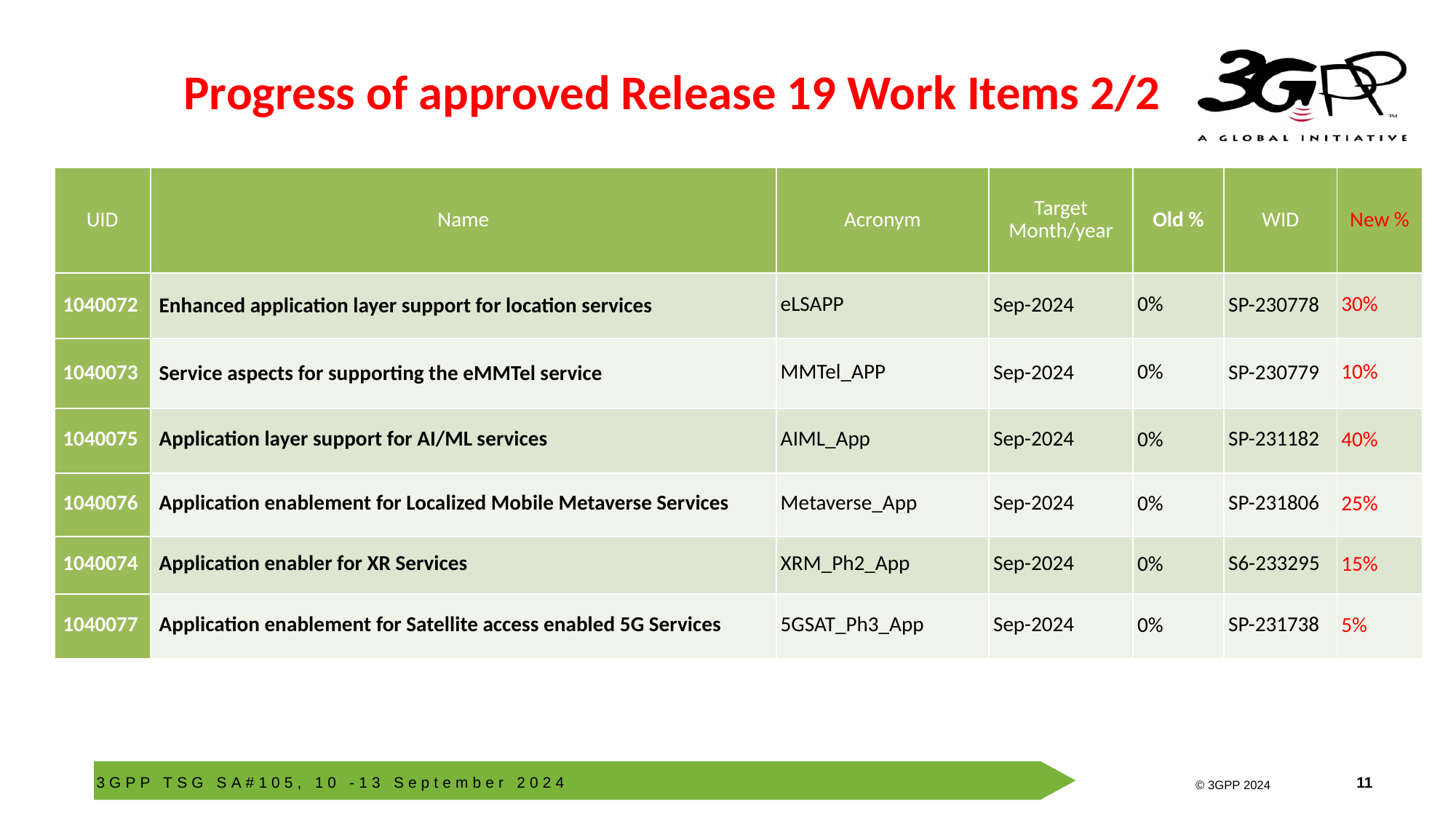

# Progress of approved Release 19 Work Items 2/2
| UID | Name | Acronym | Target Month/year | Old % | WID | New % |
| --- | --- | --- | --- | --- | --- | --- |
| 1040072 | Enhanced application layer support for location services | eLSAPP | Sep-2024 | 0% | SP-230778 | 30% |
| 1040073 | Service aspects for supporting the eMMTel service | MMTel\_APP | Sep-2024 | 0% | SP-230779 | 10% |
| 1040075 | Application layer support for AI/ML services | AIML\_App | Sep-2024 | 0% | SP-231182 | 40% |
| 1040076 | Application enablement for Localized Mobile Metaverse Services | Metaverse\_App | Sep-2024 | 0% | SP-231806 | 25% |
| 1040074 | Application enabler for XR Services | XRM\_Ph2\_App | Sep-2024 | 0% | S6-233295 | 15% |
| 1040077 | Application enablement for Satellite access enabled 5G Services | 5GSAT\_Ph3\_App | Sep-2024 | 0% | SP-231738 | 5% |